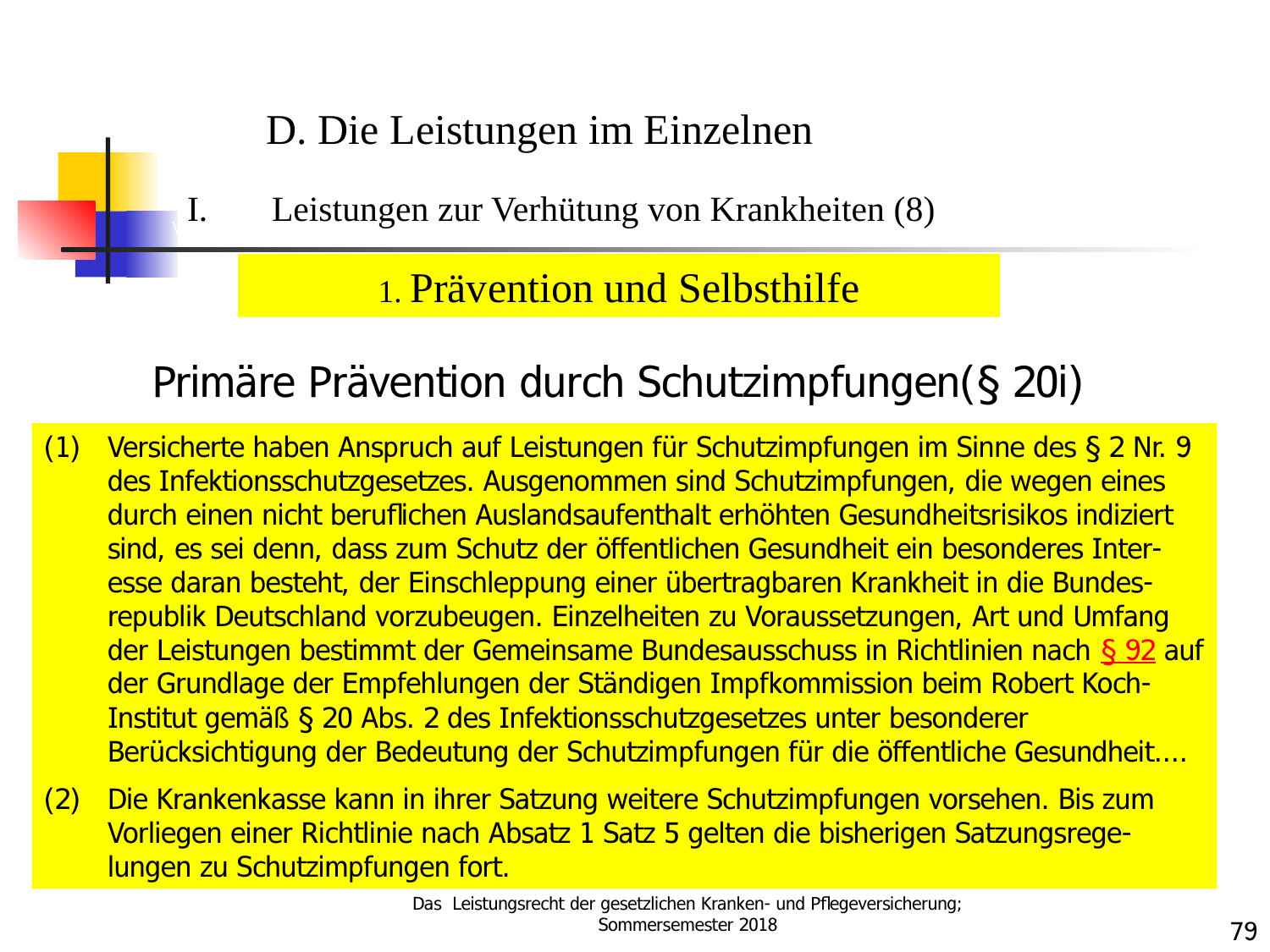

Verhütung v. Krankheiten 6
D. Die Leistungen im Einzelnen

Leistungen zur Verhütung von Krankheiten (8)
1. Prävention und Selbsthilfe
Primäre Prävention durch Schutzimpfungen(§ 20i)
Versicherte haben Anspruch auf Leistungen für Schutzimpfungen im Sinne des § 2 Nr. 9 des Infektionsschutzgesetzes. Ausgenommen sind Schutzimpfungen, die wegen eines durch einen nicht beruflichen Auslandsaufenthalt erhöhten Gesundheitsrisikos indiziert sind, es sei denn, dass zum Schutz der öffentlichen Gesundheit ein besonderes Inter-esse daran besteht, der Einschleppung einer übertragbaren Krankheit in die Bundes-republik Deutschland vorzubeugen. Einzelheiten zu Voraussetzungen, Art und Umfang der Leistungen bestimmt der Gemeinsame Bundesausschuss in Richtlinien nach § 92 auf der Grundlage der Empfehlungen der Ständigen Impfkommission beim Robert Koch-Institut gemäß § 20 Abs. 2 des Infektionsschutzgesetzes unter besonderer Berücksichtigung der Bedeutung der Schutzimpfungen für die öffentliche Gesundheit....
Die Krankenkasse kann in ihrer Satzung weitere Schutzimpfungen vorsehen. Bis zum Vorliegen einer Richtlinie nach Absatz 1 Satz 5 gelten die bisherigen Satzungsrege-lungen zu Schutzimpfungen fort.
Das  Leistungsrecht der gesetzlichen Kranken- und Pflegeversicherung; Sommersemester 2018
79